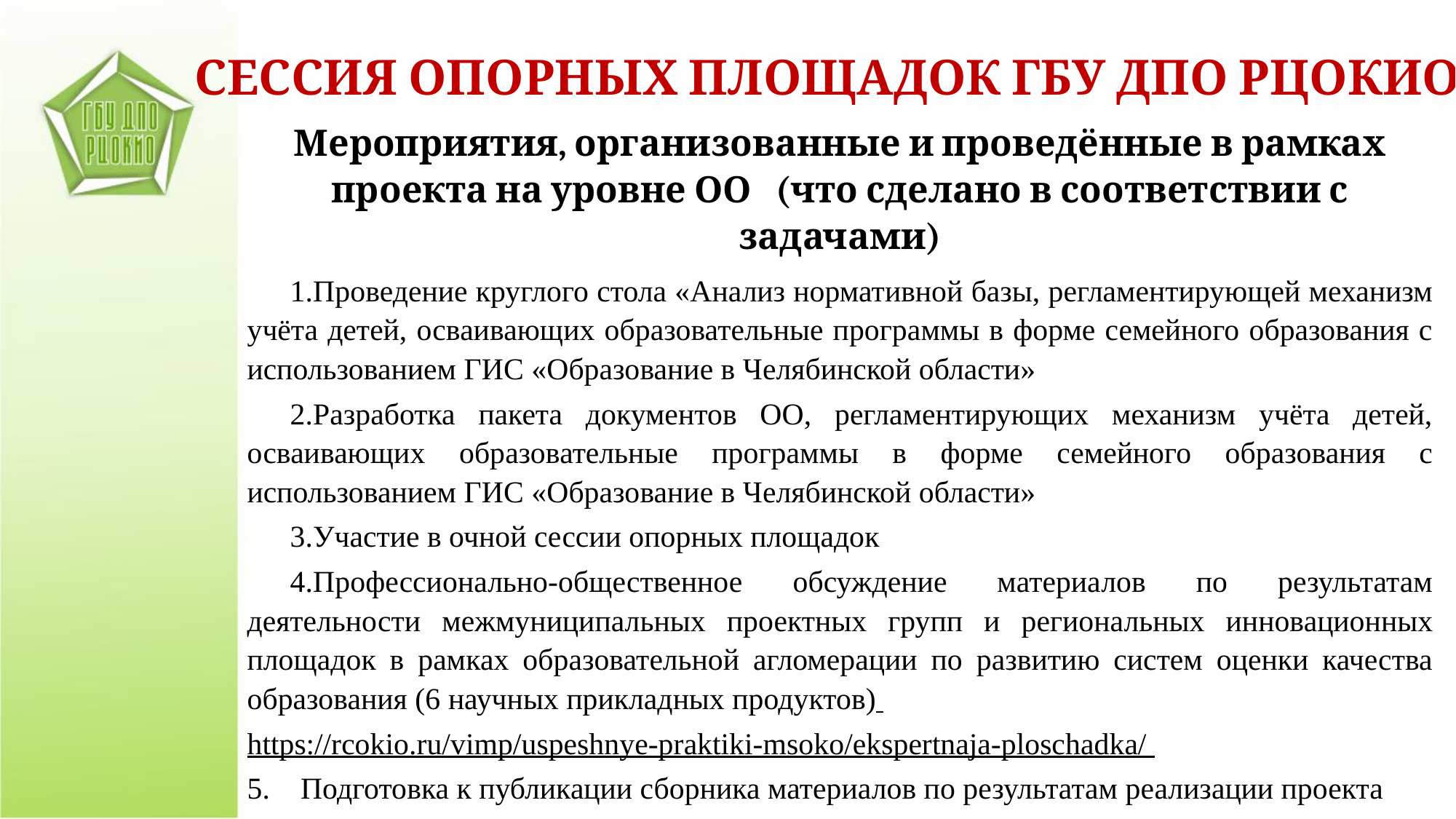

СЕССИЯ ОПОРНЫХ ПЛОЩАДОК ГБУ ДПО РЦОКИО
Мероприятия, организованные и проведённые в рамках проекта на уровне ОО   (что сделано в соответствии с задачами)
Проведение круглого стола «Анализ нормативной базы, регламентирующей механизм учёта детей, осваивающих образовательные программы в форме семейного образования с использованием ГИС «Образование в Челябинской области»
Разработка пакета документов ОО, регламентирующих механизм учёта детей, осваивающих образовательные программы в форме семейного образования с использованием ГИС «Образование в Челябинской области»
Участие в очной сессии опорных площадок
Профессионально-общественное обсуждение материалов по результатам деятельности межмуниципальных проектных групп и региональных инновационных площадок в рамках образовательной агломерации по развитию систем оценки качества образования (6 научных прикладных продуктов)
https://rcokio.ru/vimp/uspeshnye-praktiki-msoko/ekspertnaja-ploschadka/
5.    Подготовка к публикации сборника материалов по результатам реализации проекта
6.    Участие в семинарах по вопросам работы с информационными системами.